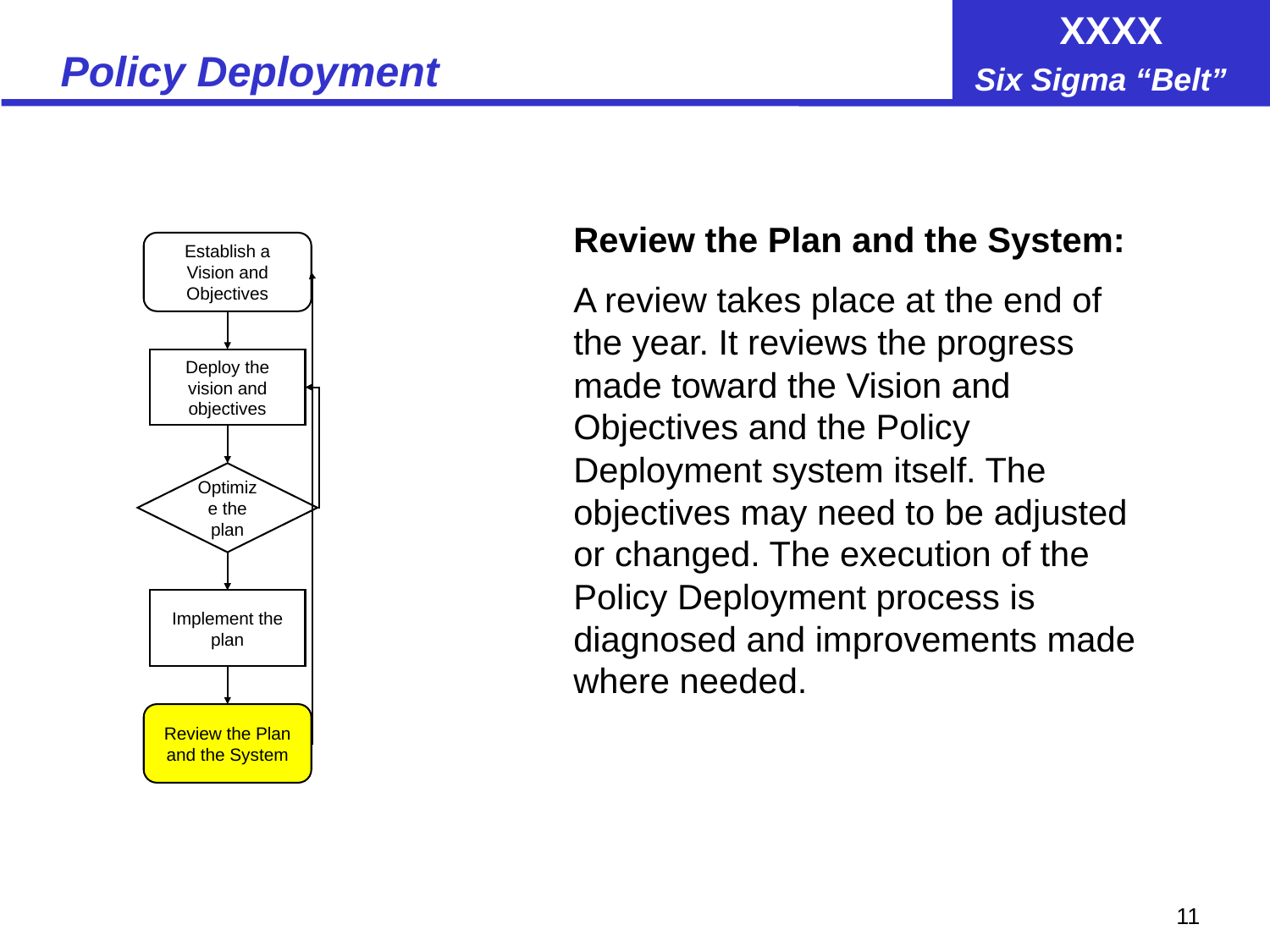

# Policy Deployment
Review the Plan and the System:
A review takes place at the end of the year. It reviews the progress made toward the Vision and Objectives and the Policy Deployment system itself. The objectives may need to be adjusted or changed. The execution of the Policy Deployment process is diagnosed and improvements made where needed.
Establish a Vision and Objectives
Deploy the vision and objectives
Optimize the plan
Implement the plan
Review the Plan and the System